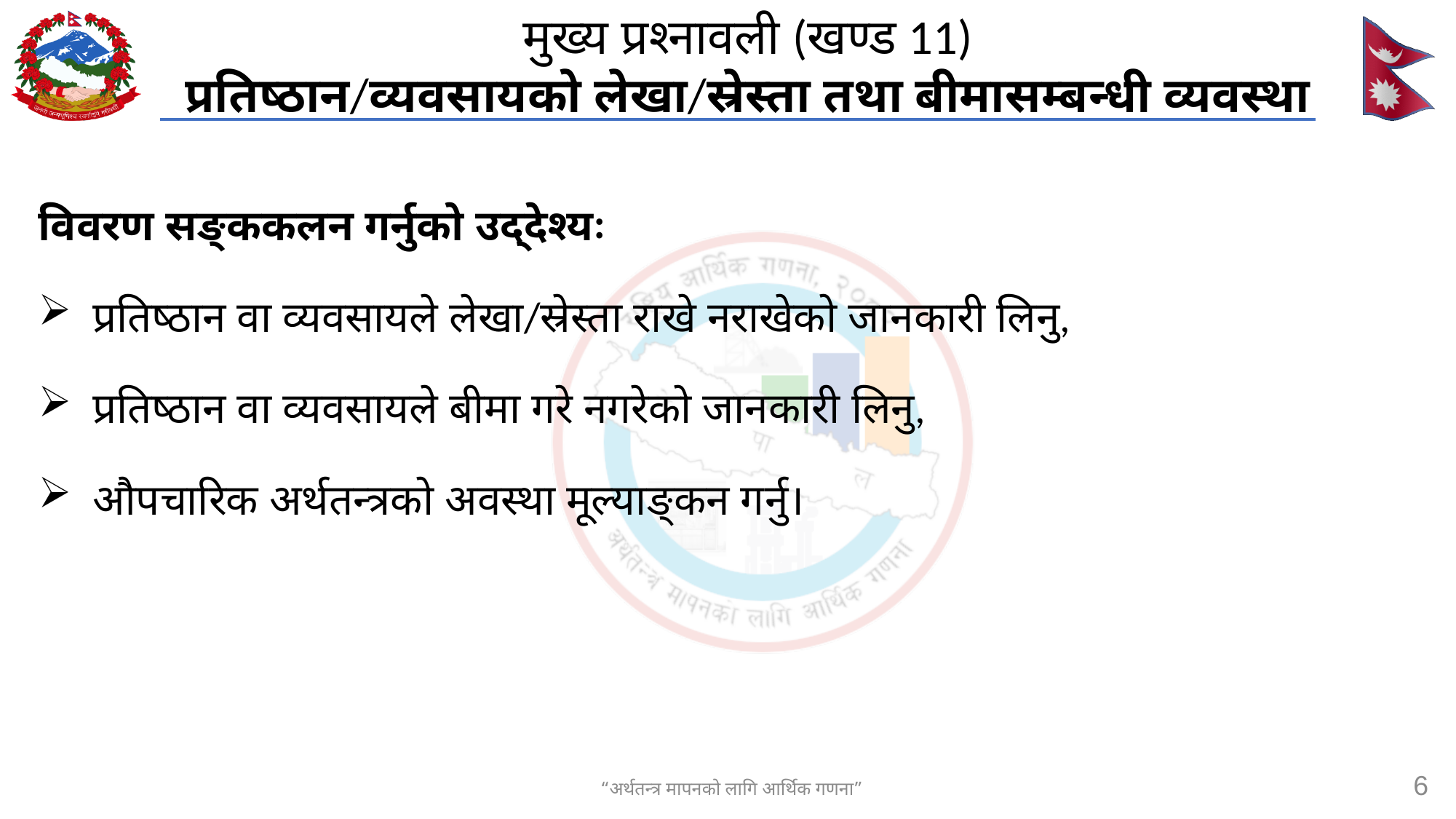

# मुख्य प्रश्नावली (खण्ड 11) प्रतिष्ठान/व्यवसायको लेखा/स्रेस्ता तथा बीमासम्बन्धी व्यवस्था
विवरण सङ्ककलन गर्नुको उद्देश्यः
प्रतिष्ठान वा व्यवसायले लेखा/स्रेस्ता राखे नराखेको जानकारी लिनु,
प्रतिष्ठान वा व्यवसायले बीमा गरे नगरेको जानकारी लिनु,
औपचारिक अर्थतन्त्रको अवस्था मूल्याङ्कन गर्नु।

6
“अर्थतन्त्र मापनको लागि आर्थिक गणना”